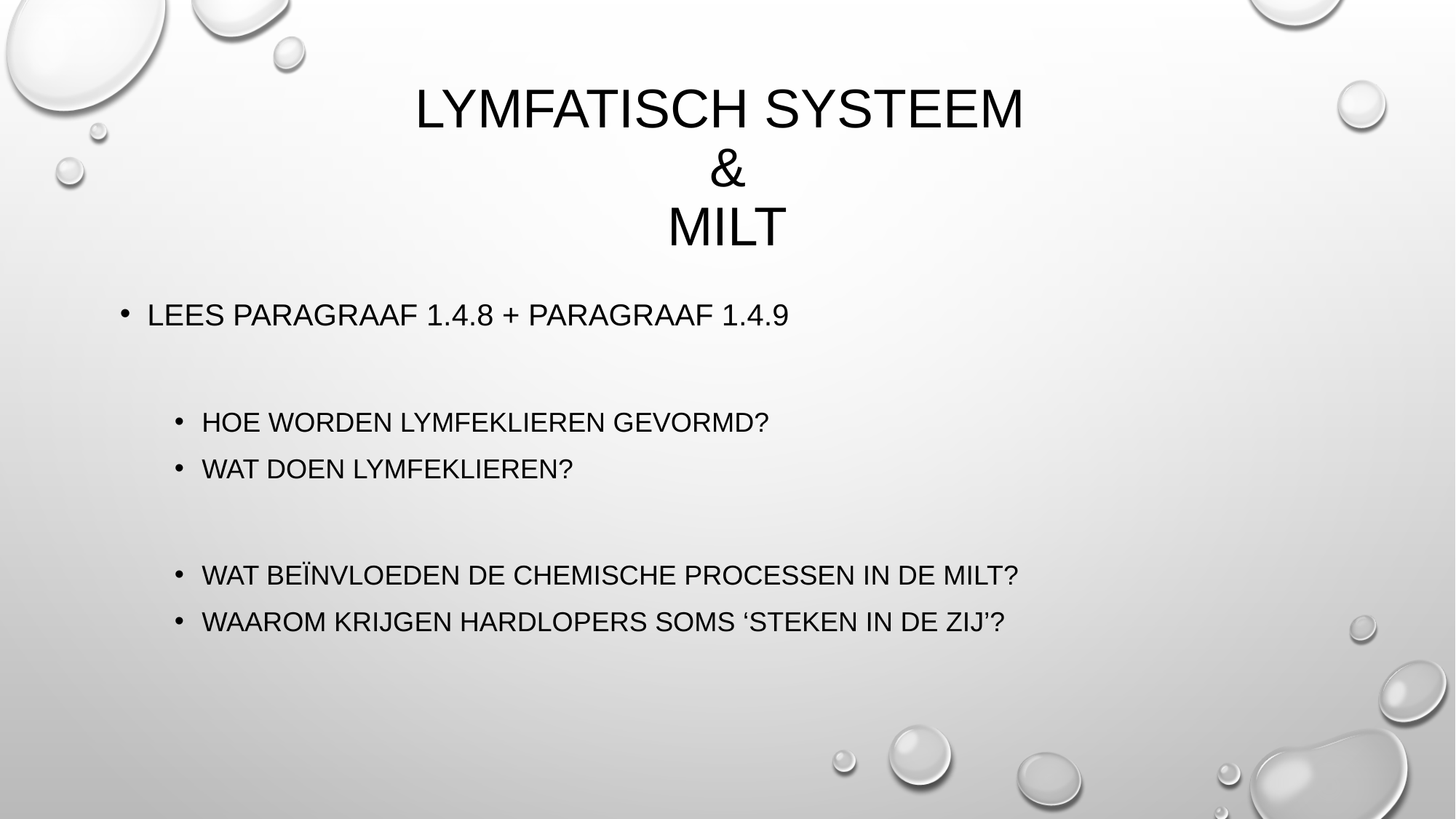

# Lymfatisch systeem & milt
Lees paragraaf 1.4.8 + paragraaf 1.4.9

Hoe worden lymfeklieren gevormd?
Wat doen lymfeklieren?

Wat beïnvloeden de chemische processen in de milt?
Waarom krijgen hardlopers soms ‘steken in de zij’?